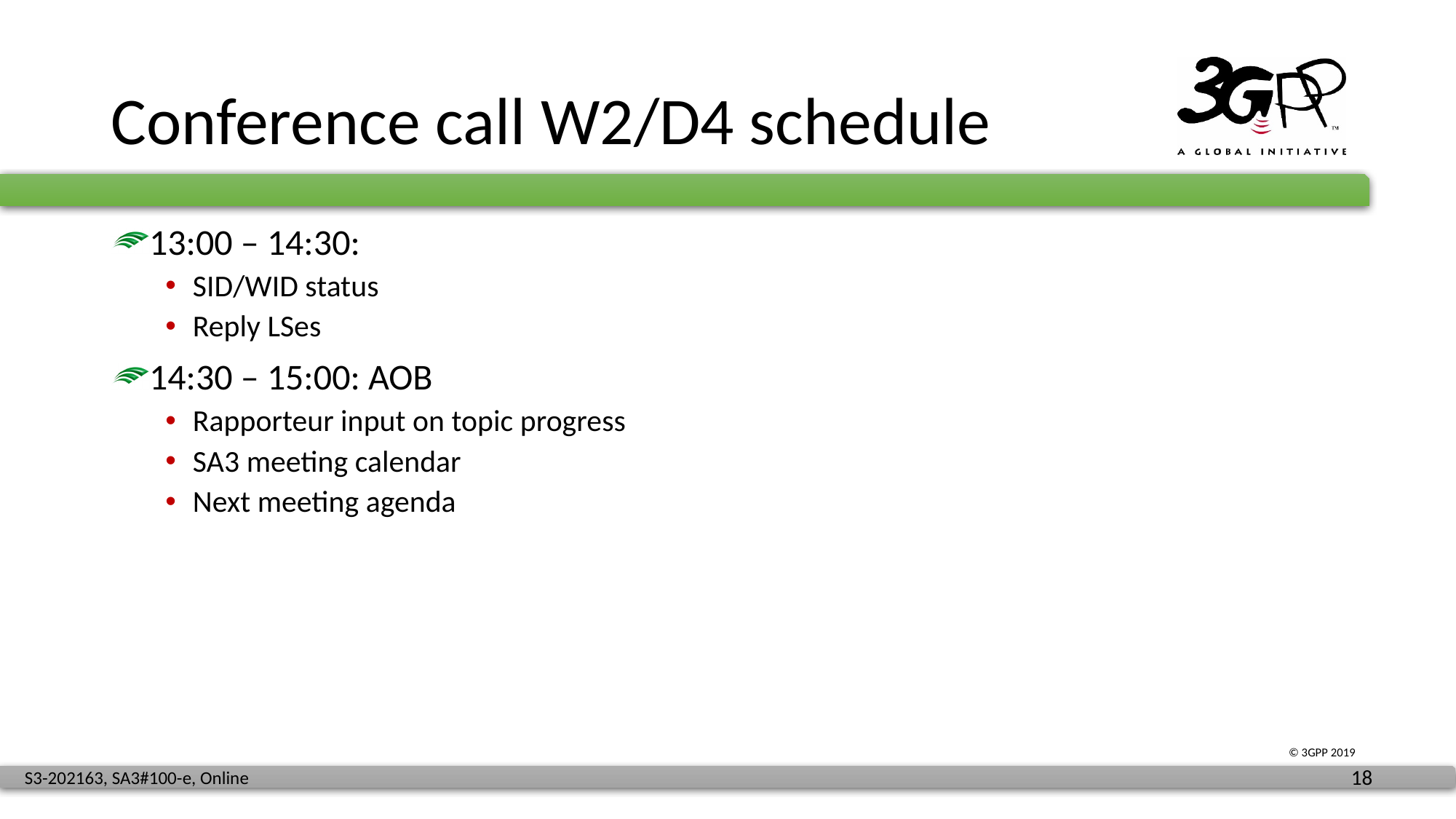

# Conference call W2/D4 schedule
13:00 – 14:30:
SID/WID status
Reply LSes
14:30 – 15:00: AOB
Rapporteur input on topic progress
SA3 meeting calendar
Next meeting agenda